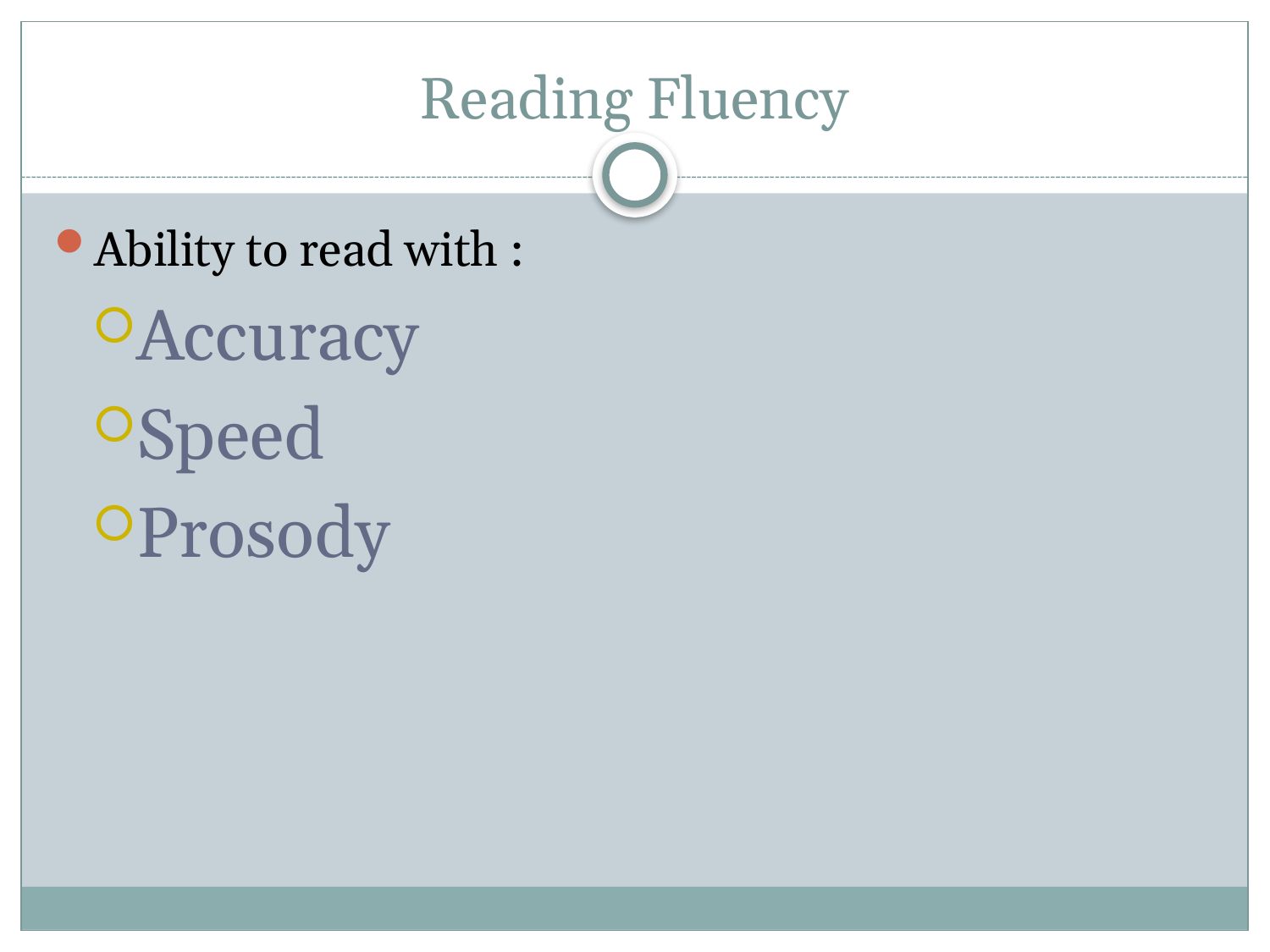

# Reading Fluency
Ability to read with :
Accuracy
Speed
Prosody